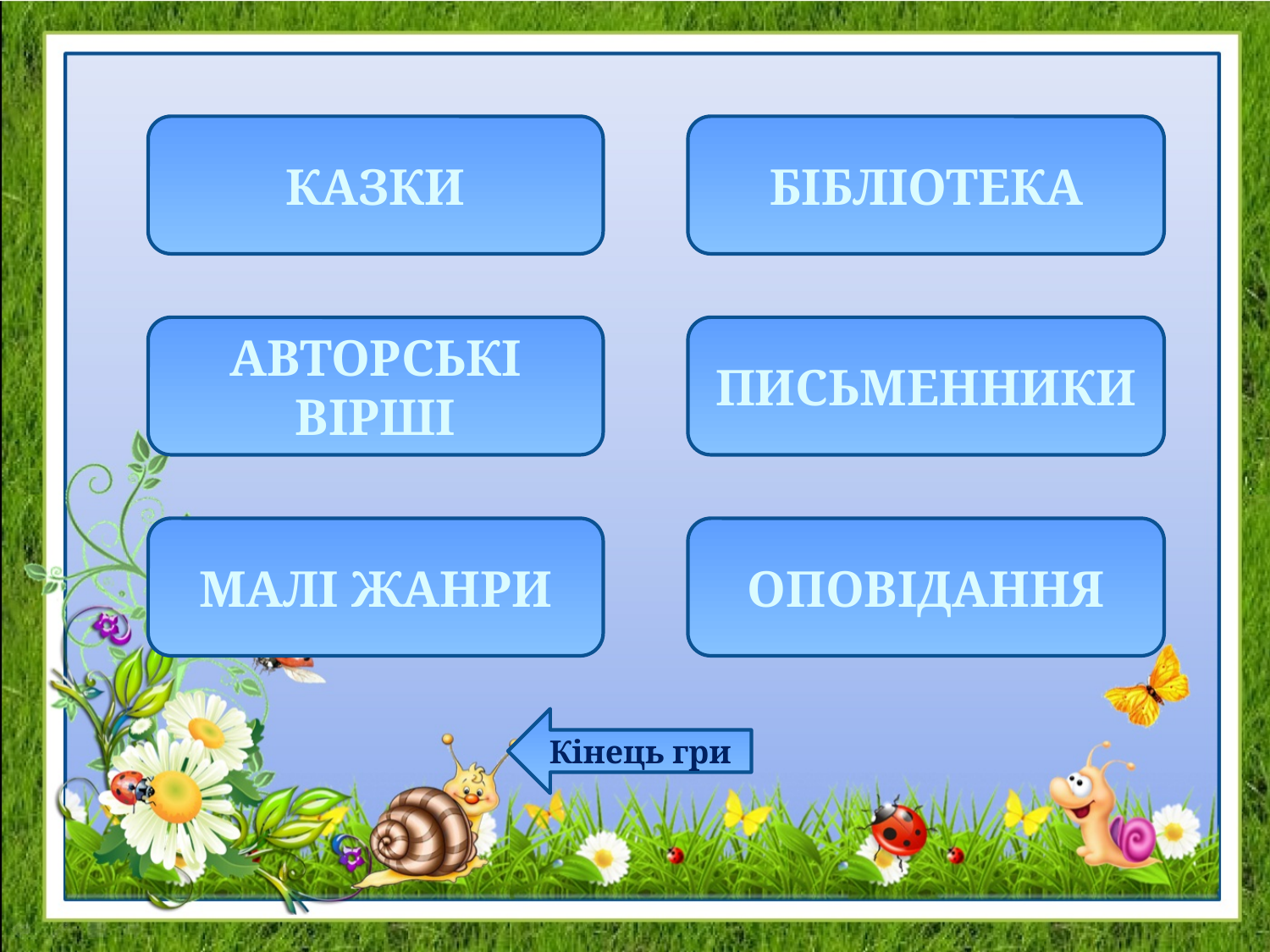

КАЗКИ
БІБЛІОТЕКА
АВТОРСЬКІ ВІРШІ
ПИСЬМЕННИКИ
МАЛІ ЖАНРИ
ОПОВІДАННЯ
Кінець гри